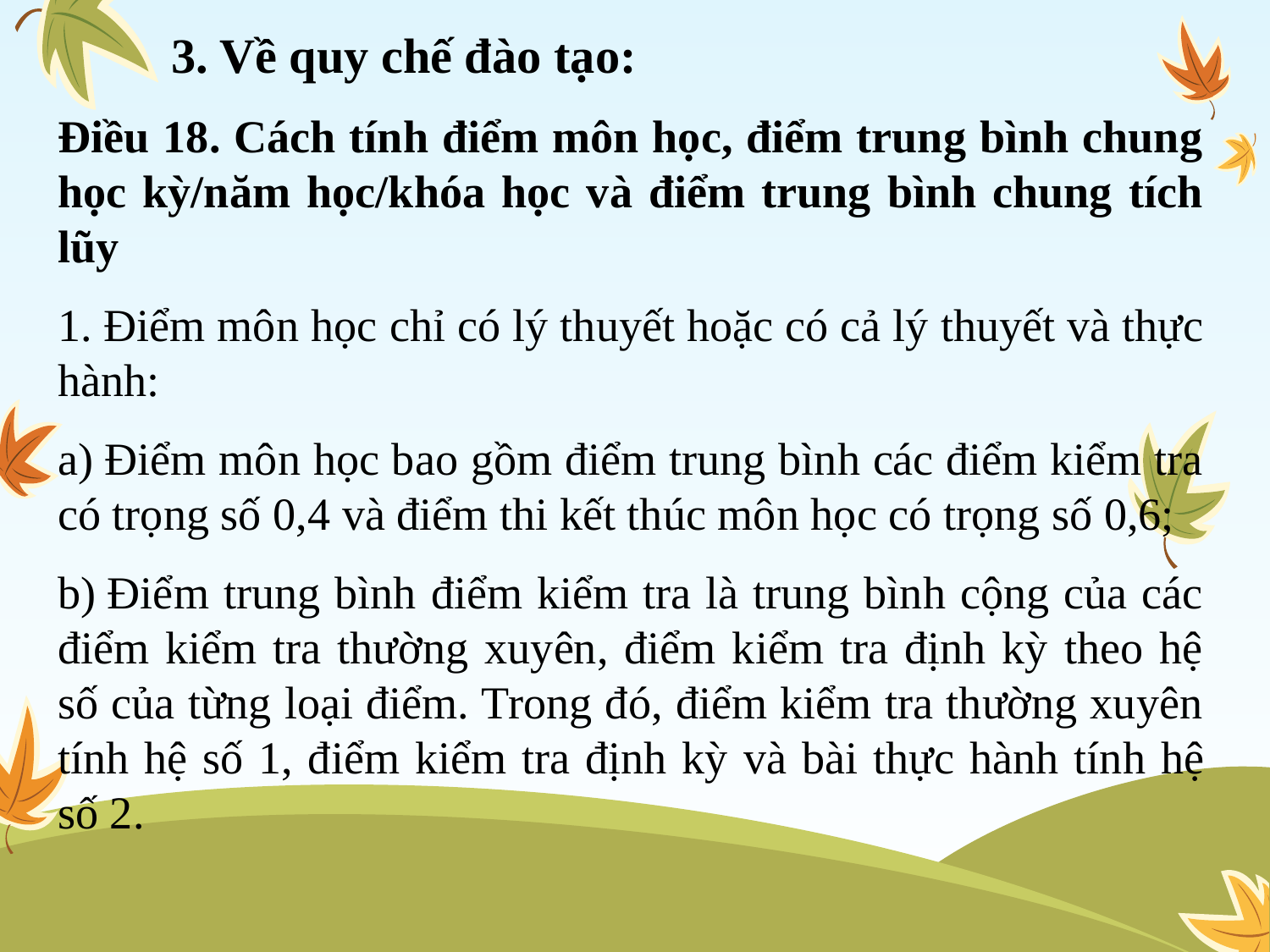

# 3. Về quy chế đào tạo:
Điều 18. Cách tính điểm môn học, điểm trung bình chung học kỳ/năm học/khóa học và điểm trung bình chung tích lũy
1. Điểm môn học chỉ có lý thuyết hoặc có cả lý thuyết và thực hành:
a) Điểm môn học bao gồm điểm trung bình các điểm kiểm tra có trọng số 0,4 và điểm thi kết thúc môn học có trọng số 0,6;
b) Điểm trung bình điểm kiểm tra là trung bình cộng của các điểm kiểm tra thường xuyên, điểm kiểm tra định kỳ theo hệ số của từng loại điểm. Trong đó, điểm kiểm tra thường xuyên tính hệ số 1, điểm kiểm tra định kỳ và bài thực hành tính hệ số 2.